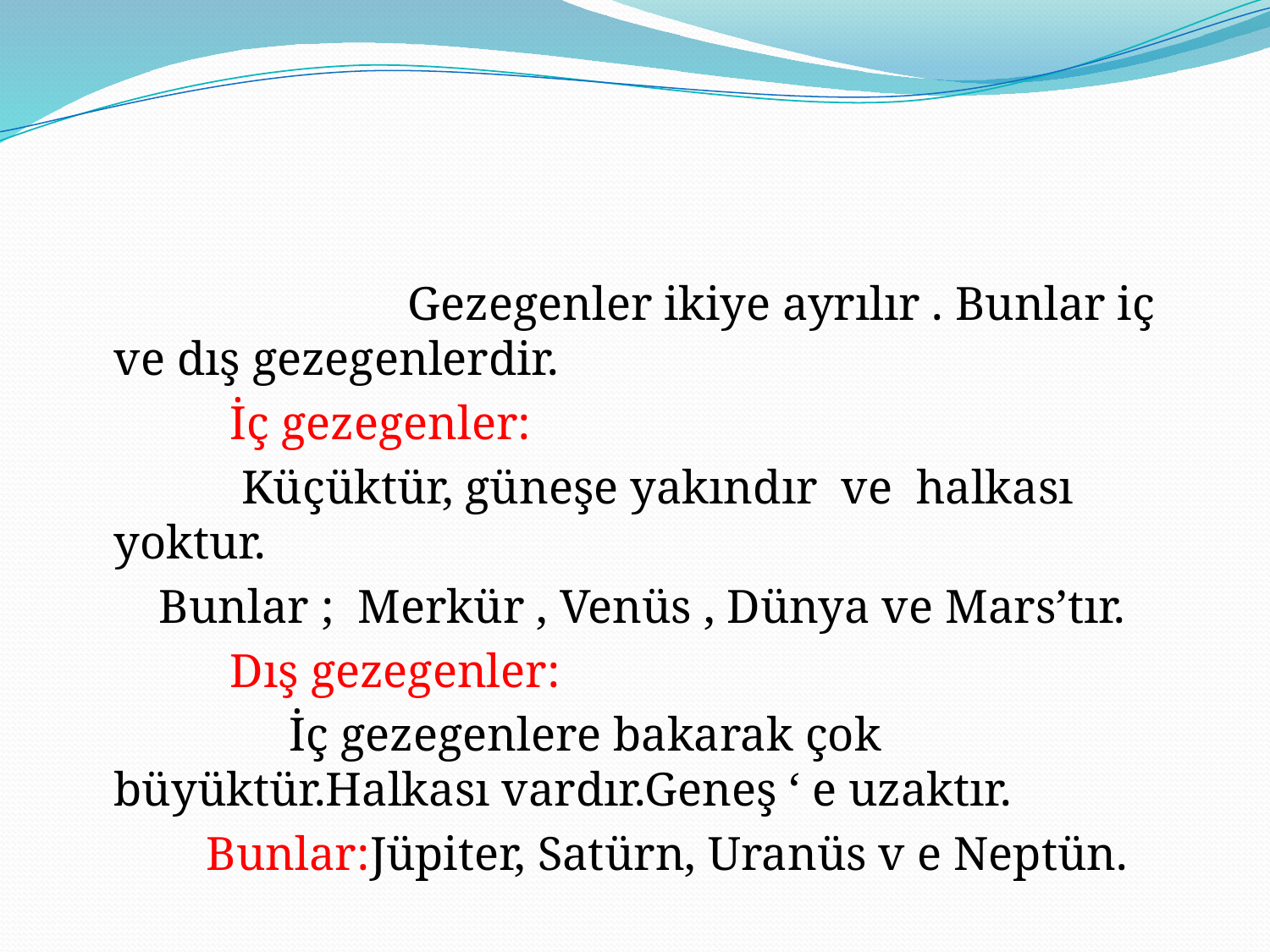

Gezegenler ikiye ayrılır . Bunlar iç ve dış gezegenlerdir.
             İç gezegenler:
              Küçüktür, güneşe yakındır  ve  halkası yoktur.
       Bunlar ;  Merkür , Venüs , Dünya ve Mars’tır.
             Dış gezegenler:
                  İç gezegenlere bakarak çok büyüktür.Halkası vardır.Geneş ‘ e uzaktır.
           Bunlar:Jüpiter, Satürn, Uranüs v e Neptün.